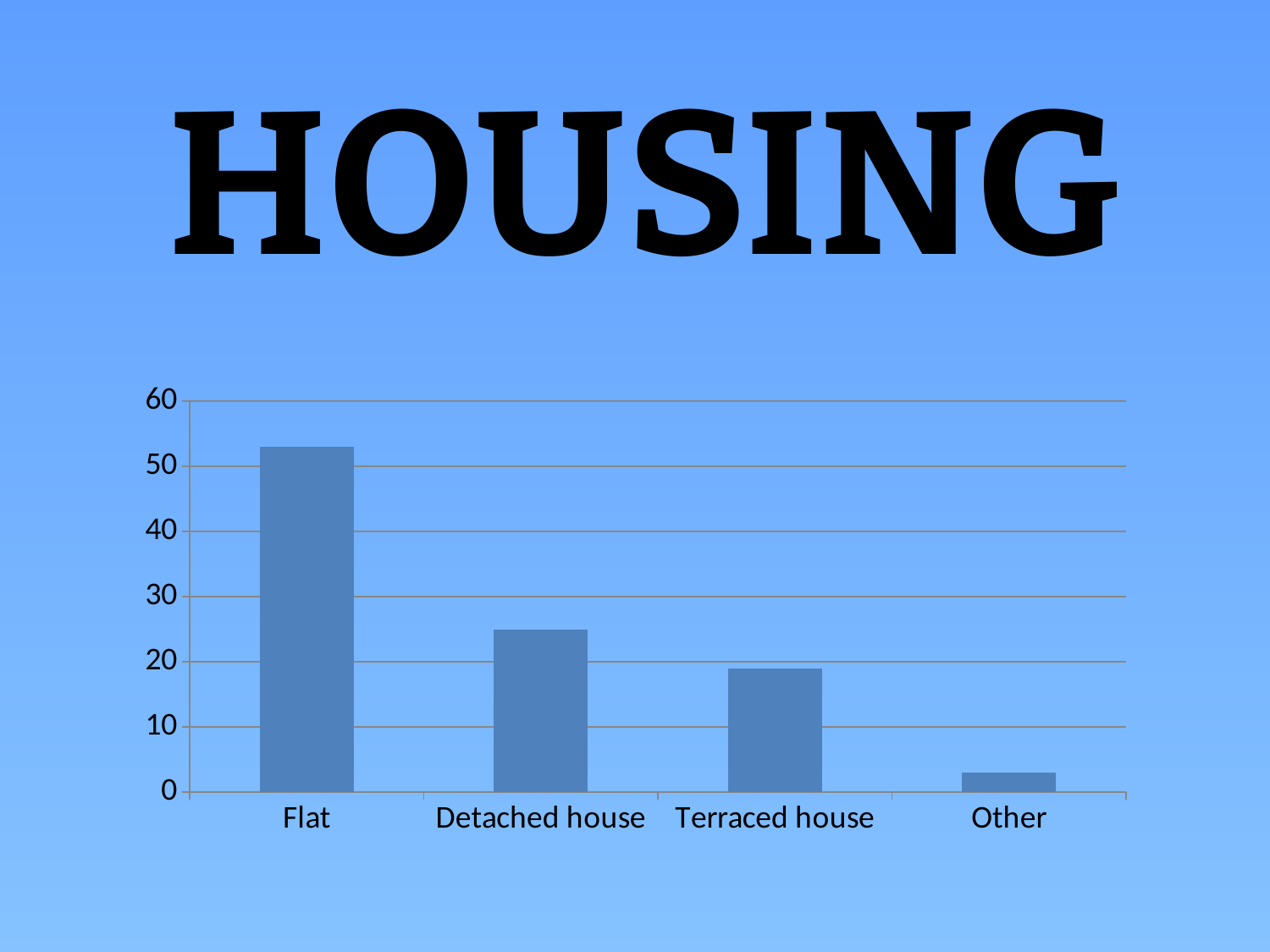

# HOUSING

### Chart

| Category | Serie 1 | Serie 2 | Serie 3 |
|---|---|---|---|
| Flat | 53.0 | 0.0 | 0.0 |
| Detached house | 25.0 | 0.0 | 0.0 |
| Terraced house | 19.0 | 0.0 | 0.0 |
| Other | 3.0 | 0.0 | 0.0 |